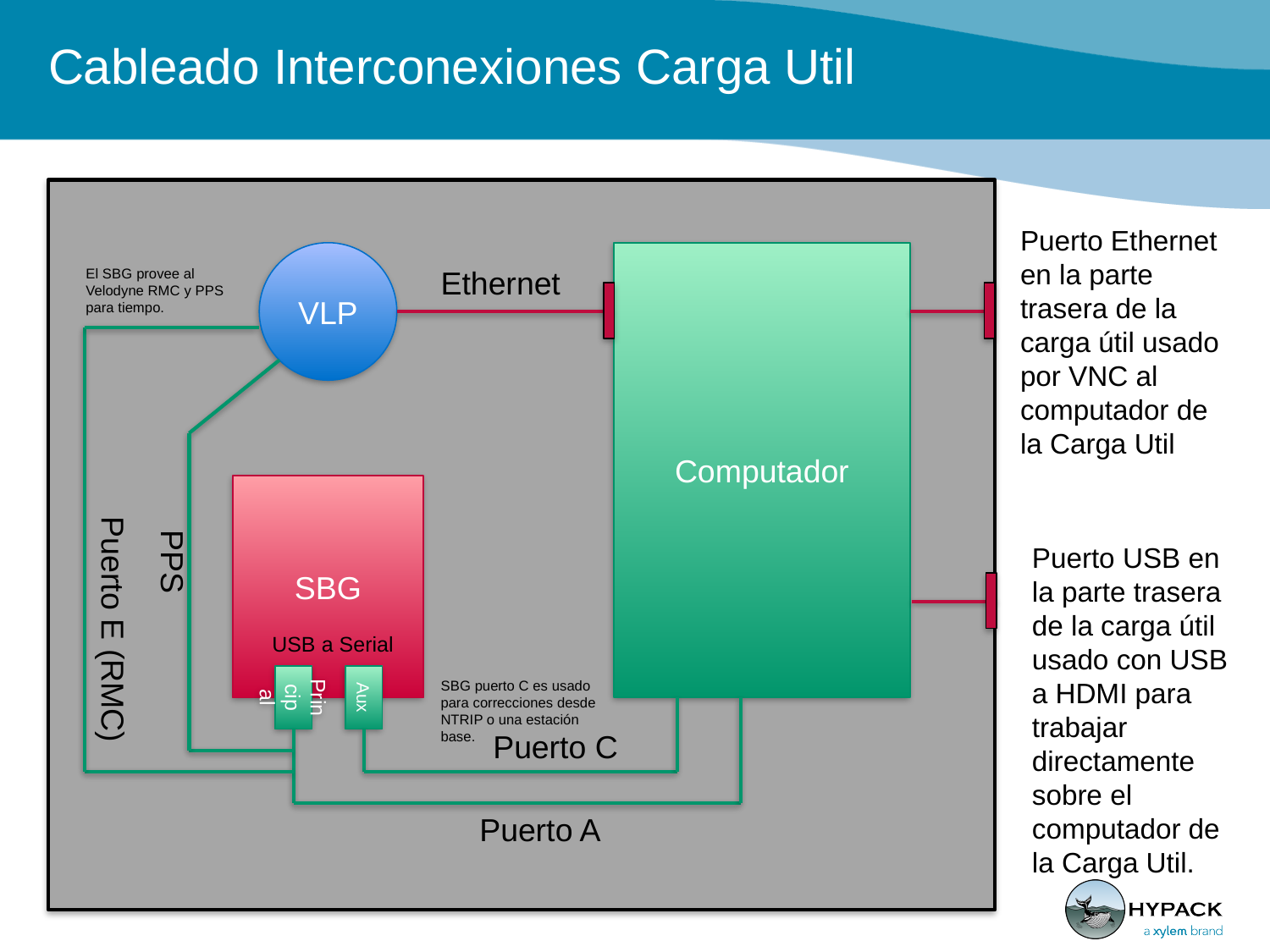

# Cableado Interconexiones Carga Util

Puerto Ethernet en la parte trasera de la carga útil usado por VNC al computador de la Carga Util
VLP
Computador
Ethernet
El SBG provee al Velodyne RMC y PPS para tiempo.

SBG
Puerto E (RMC)

PPS
Puerto USB en la parte trasera de la carga útil usado con USB a HDMI para trabajar directamente sobre el computador de la Carga Util.

USB a Serial
Principal
Aux
SBG puerto C es usado para correcciones desde NTRIP o una estación base.
Puerto C
Puerto A